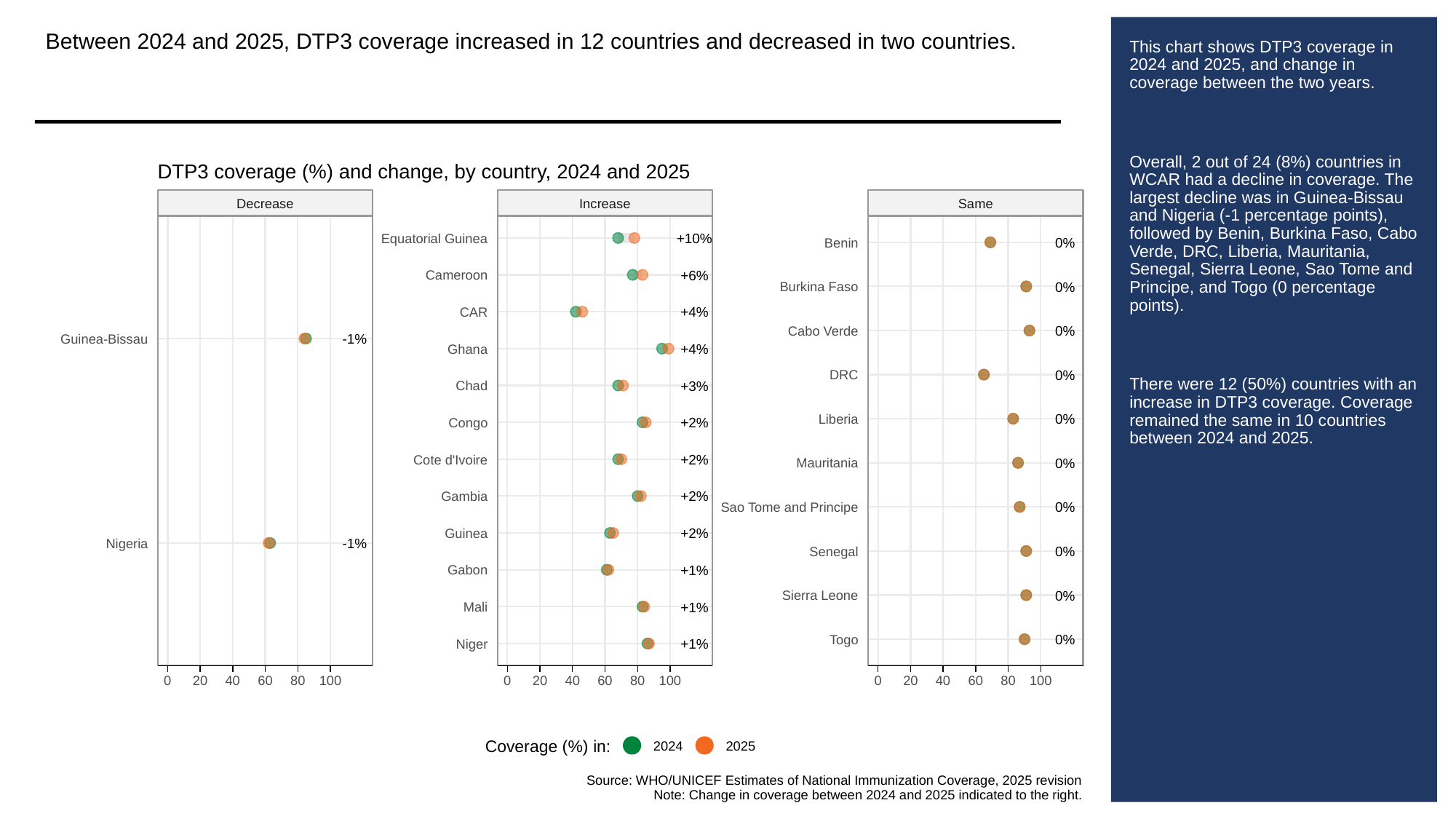

Between 2024 and 2025, DTP3 coverage increased in 12 countries and decreased in two countries.
# This chart shows DTP3 coverage in 2024 and 2025, and change in coverage between the two years.

Overall, 2 out of 24 (8%) countries in WCAR had a decline in coverage. The largest decline was in Guinea-Bissau and Nigeria (-1 percentage points), followed by Benin, Burkina Faso, Cabo Verde, DRC, Liberia, Mauritania, Senegal, Sierra Leone, Sao Tome and Principe, and Togo (0 percentage points).

There were 12 (50%) countries with an increase in DTP3 coverage. Coverage remained the same in 10 countries between 2024 and 2025.

DTP3 coverage (%) and change, by country, 2024 and 2025

Decrease
Increase
Same

+10%
Equatorial Guinea

0%

Benin

+6%
Cameroon

0%
Burkina Faso

+4%
CAR

0%
Cabo Verde

-1%
Guinea-Bissau

+4%
Ghana

0%
DRC

+3%
Chad

0%
Liberia

+2%
Congo

+2%
Cote d'Ivoire

0%
Mauritania

+2%
Gambia

0%
Sao Tome and Principe

+2%
Guinea

-1%
Nigeria

0%
Senegal

+1%
Gabon

0%
Sierra Leone

+1%
Mali

0%
Togo

+1%

Niger

0
20
40
60
80
100
0
20
40
60
80
100
0
20
40
60
80
100

Coverage (%) in:
2024
2025
Source: WHO/UNICEF Estimates of National Immunization Coverage, 2025 revision
Note: Change in coverage between 2024 and 2025 indicated to the right.